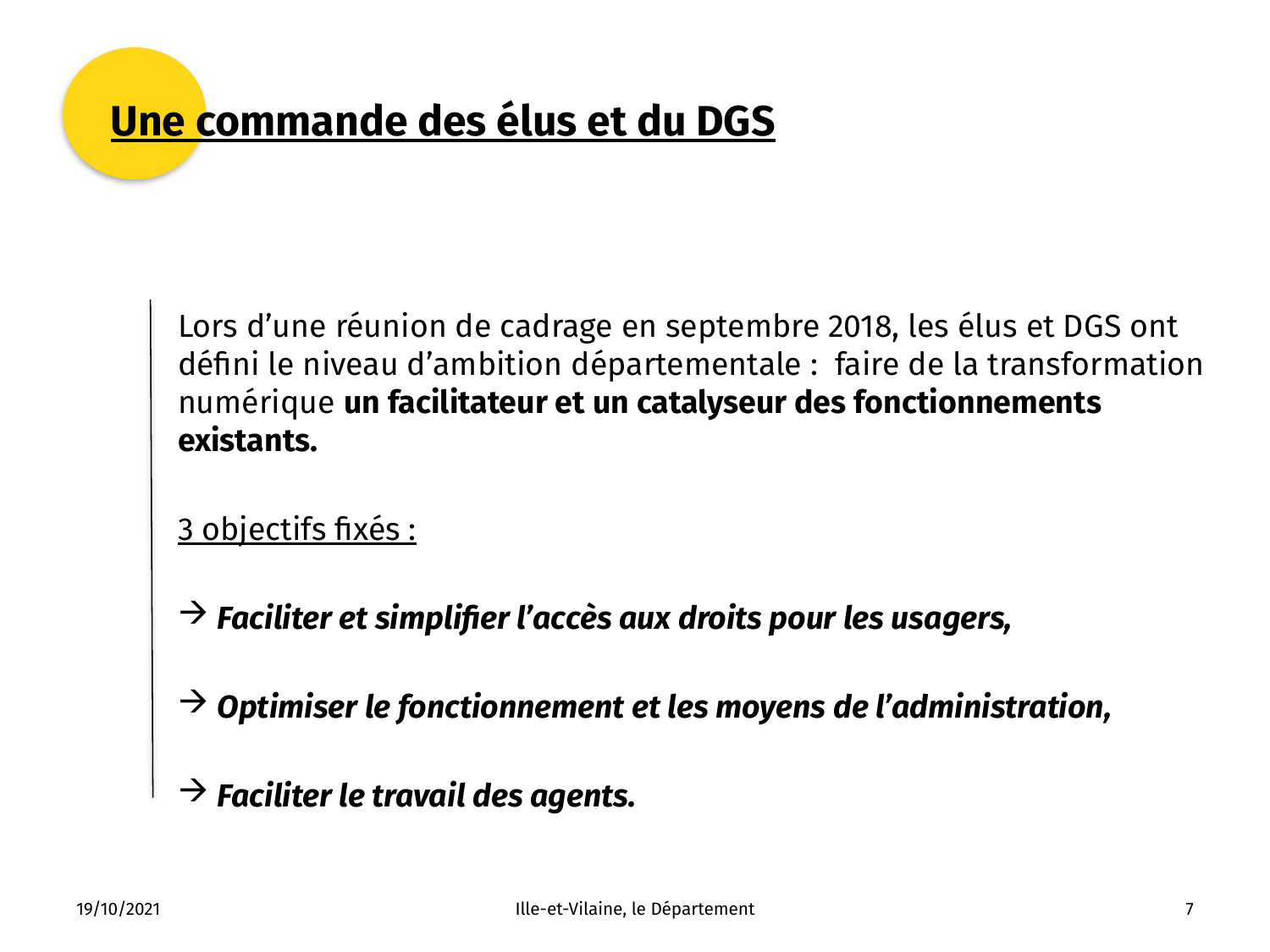

# Une commande des élus et du DGS
Lors d’une réunion de cadrage en septembre 2018, les élus et DGS ont défini le niveau d’ambition départementale :  faire de la transformation numérique un facilitateur et un catalyseur des fonctionnements existants.

3 objectifs fixés :

Faciliter et simplifier l’accès aux droits pour les usagers,

Optimiser le fonctionnement et les moyens de l’administration,

Faciliter le travail des agents.

19/10/2021
Ille-et-Vilaine, le Département
7